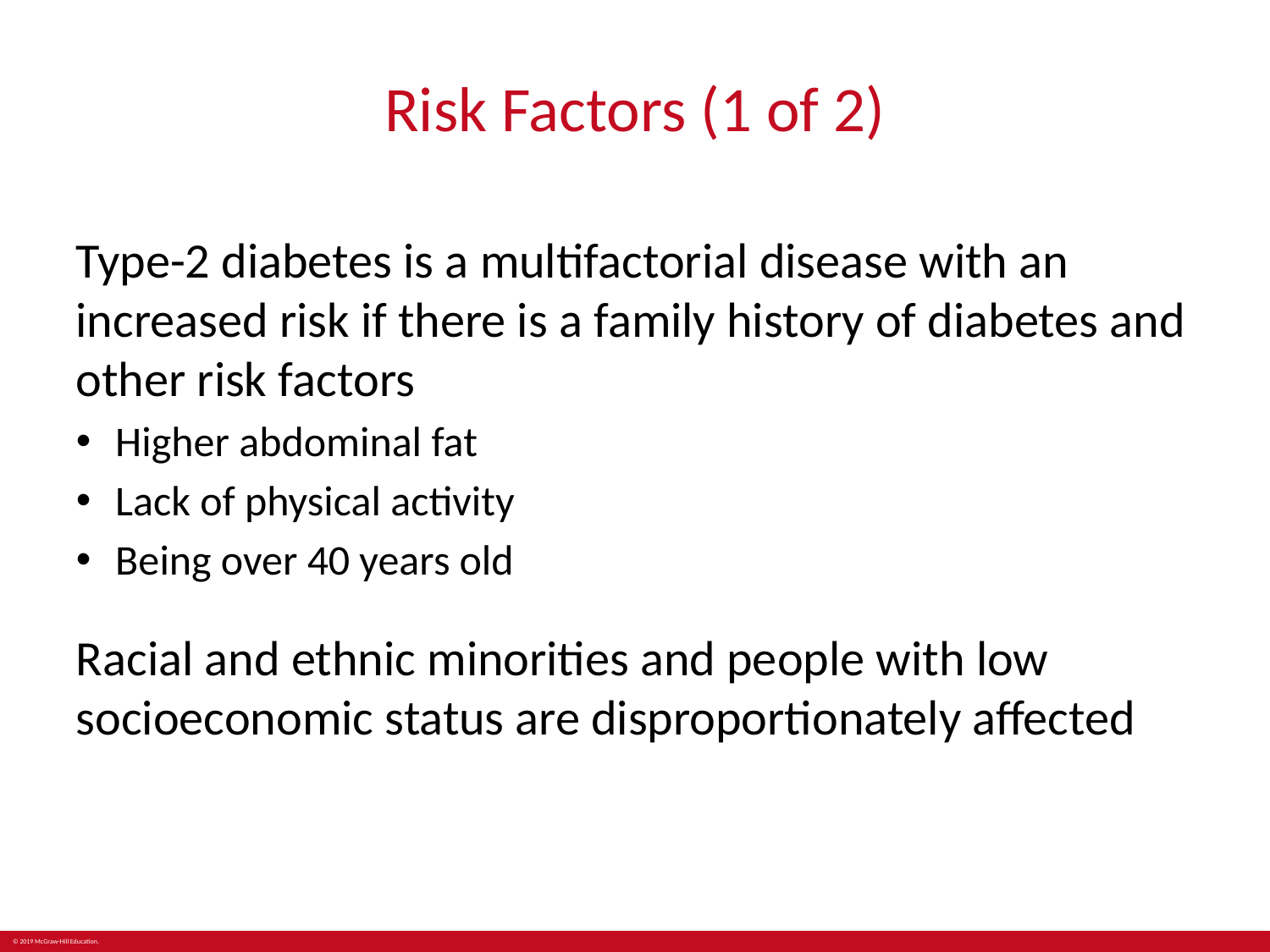

# Risk Factors (1 of 2)
Type-2 diabetes is a multifactorial disease with an increased risk if there is a family history of diabetes and other risk factors
Higher abdominal fat
Lack of physical activity
Being over 40 years old
Racial and ethnic minorities and people with low socioeconomic status are disproportionately affected